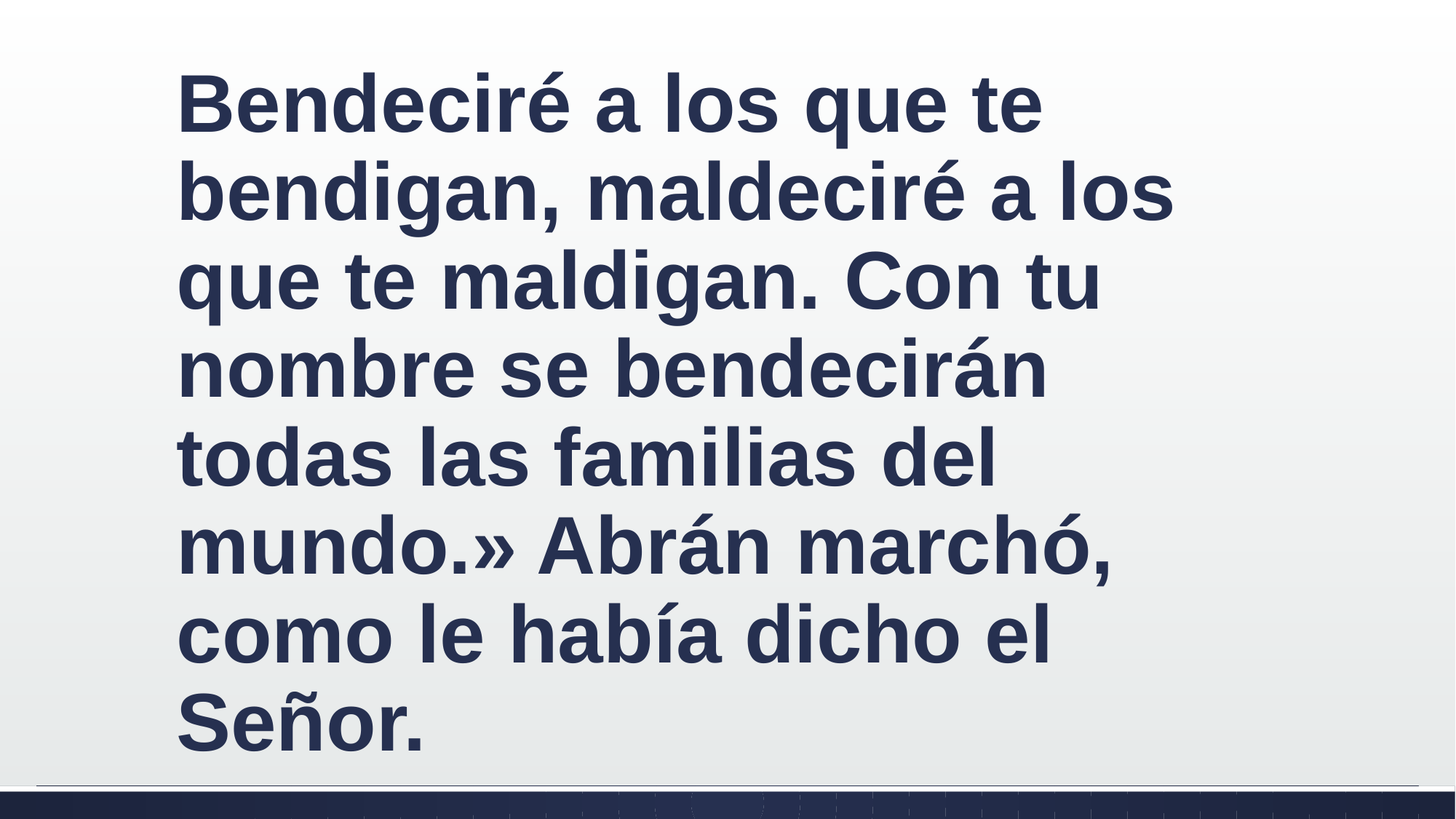

#
Bendeciré a los que te bendigan, maldeciré a los que te maldigan. Con tu nombre se bendecirán todas las familias del mundo.» Abrán marchó, como le había dicho el Señor.